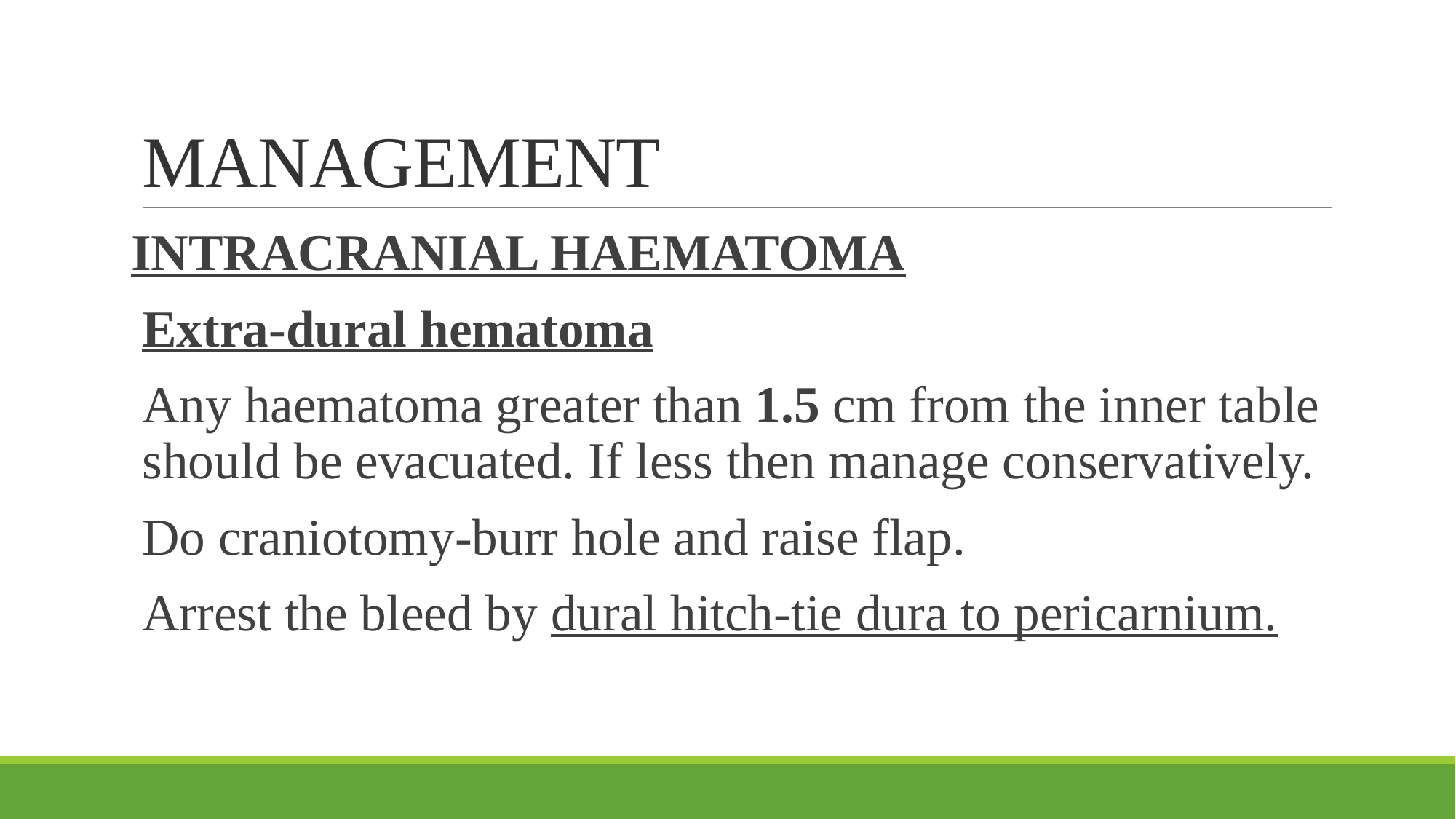

# MANAGEMENT
INTRACRANIAL HAEMATOMA
Extra-dural hematoma
Any haematoma greater than 1.5 cm from the inner table should be evacuated. If less then manage conservatively.
Do craniotomy-burr hole and raise flap.
Arrest the bleed by dural hitch-tie dura to pericarnium.